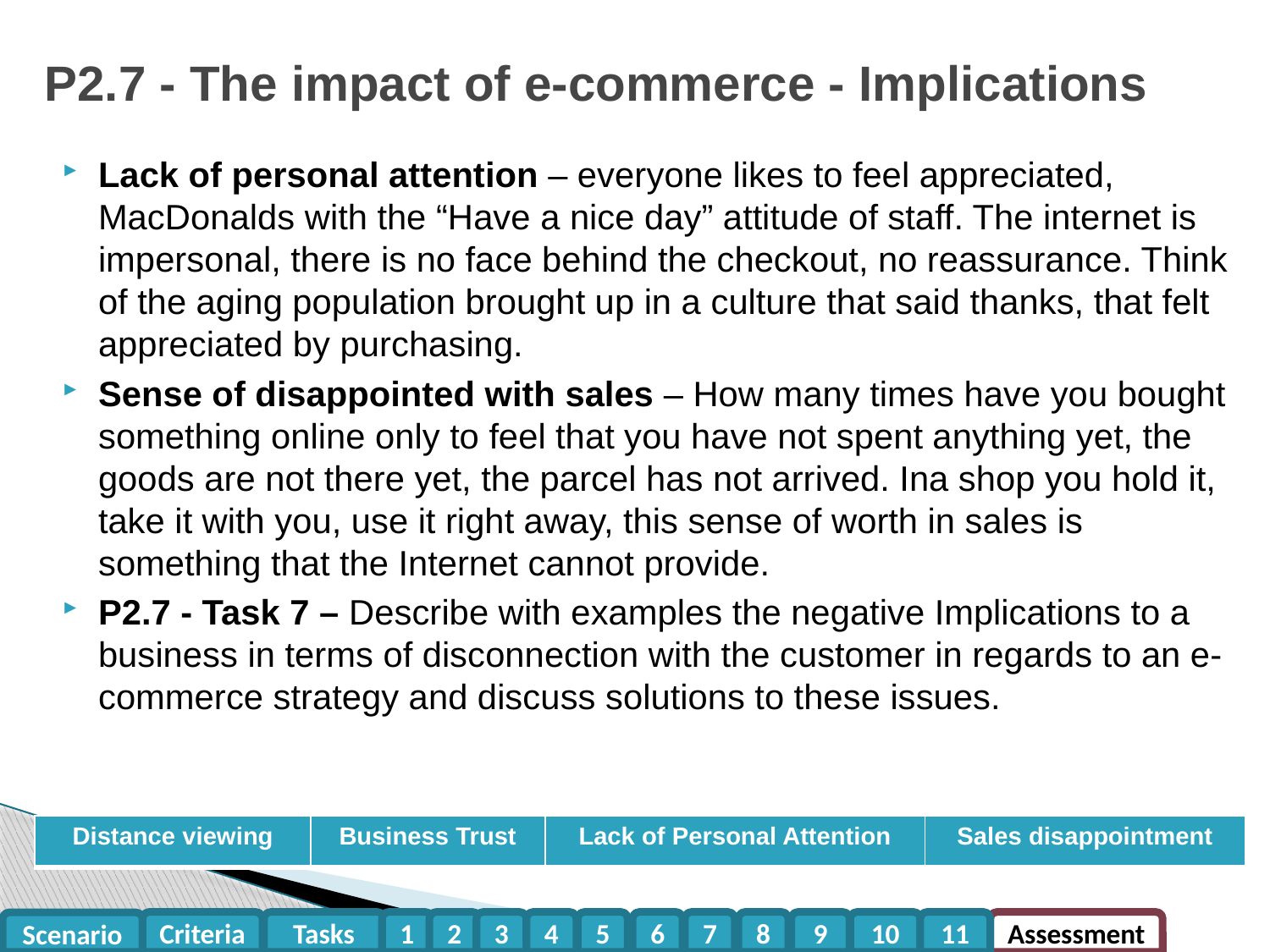

# P2.7 - The impact of e-commerce - Implications
Lack of personal attention – everyone likes to feel appreciated, MacDonalds with the “Have a nice day” attitude of staff. The internet is impersonal, there is no face behind the checkout, no reassurance. Think of the aging population brought up in a culture that said thanks, that felt appreciated by purchasing.
Sense of disappointed with sales – How many times have you bought something online only to feel that you have not spent anything yet, the goods are not there yet, the parcel has not arrived. Ina shop you hold it, take it with you, use it right away, this sense of worth in sales is something that the Internet cannot provide.
P2.7 - Task 7 – Describe with examples the negative Implications to a business in terms of disconnection with the customer in regards to an e-commerce strategy and discuss solutions to these issues.
| Distance viewing | Business Trust | Lack of Personal Attention | Sales disappointment |
| --- | --- | --- | --- |